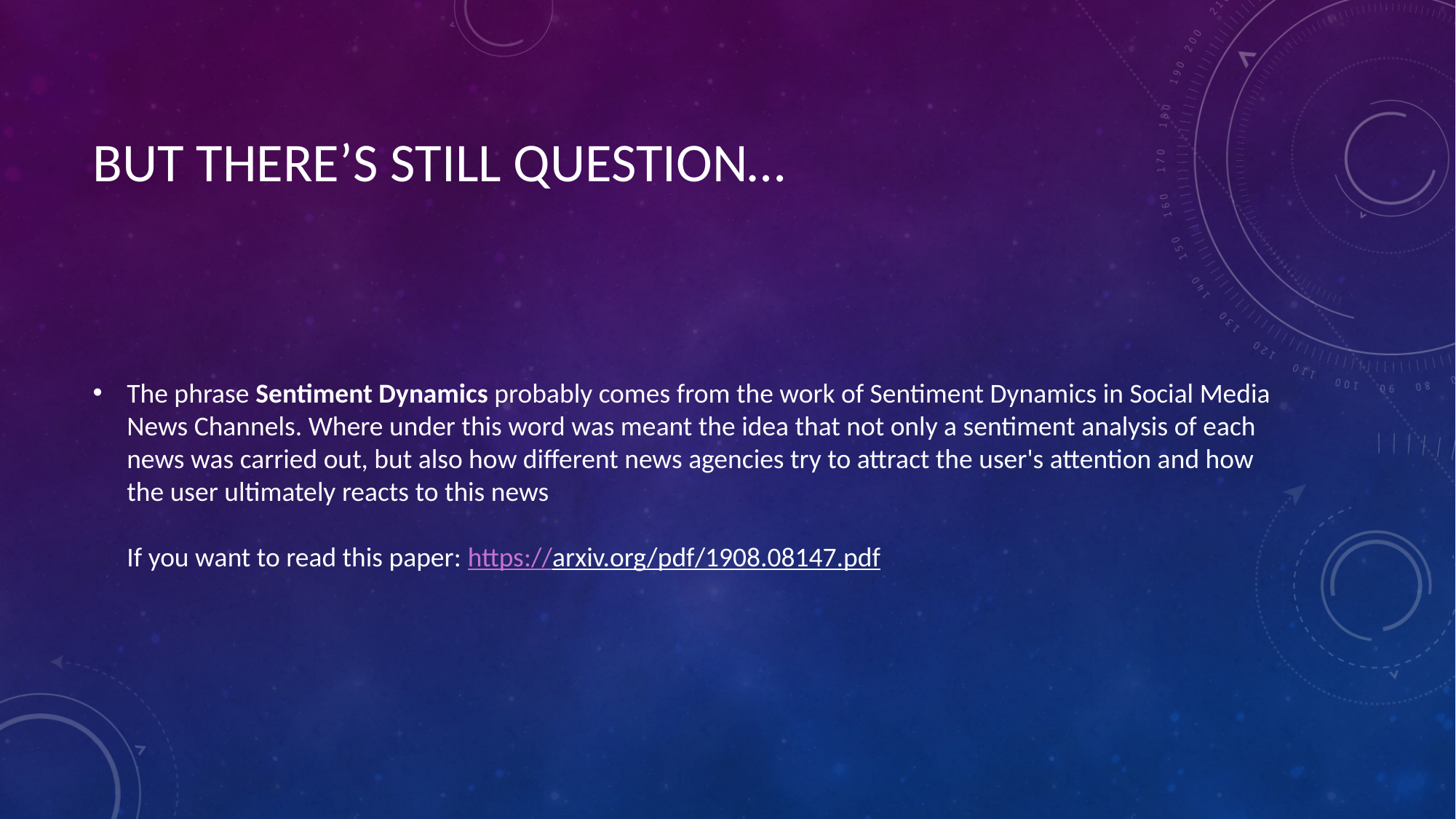

# But there’s still question…
The phrase Sentiment Dynamics probably comes from the work of Sentiment Dynamics in Social Media News Channels. Where under this word was meant the idea that not only a sentiment analysis of each news was carried out, but also how different news agencies try to attract the user's attention and how the user ultimately reacts to this news
If you want to read this paper: https://arxiv.org/pdf/1908.08147.pdf